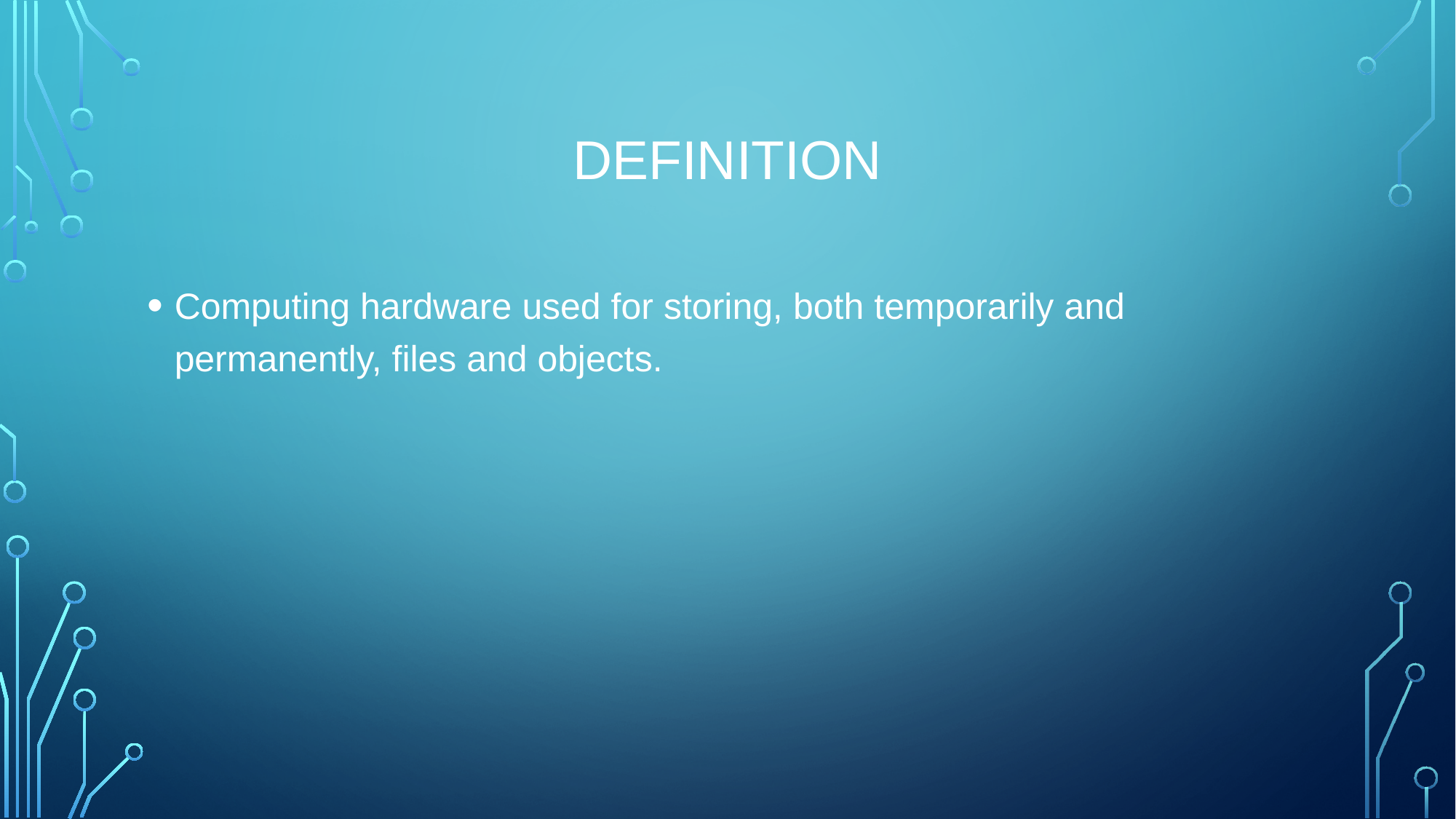

# Definition
Computing hardware used for storing, both temporarily and permanently, files and objects.